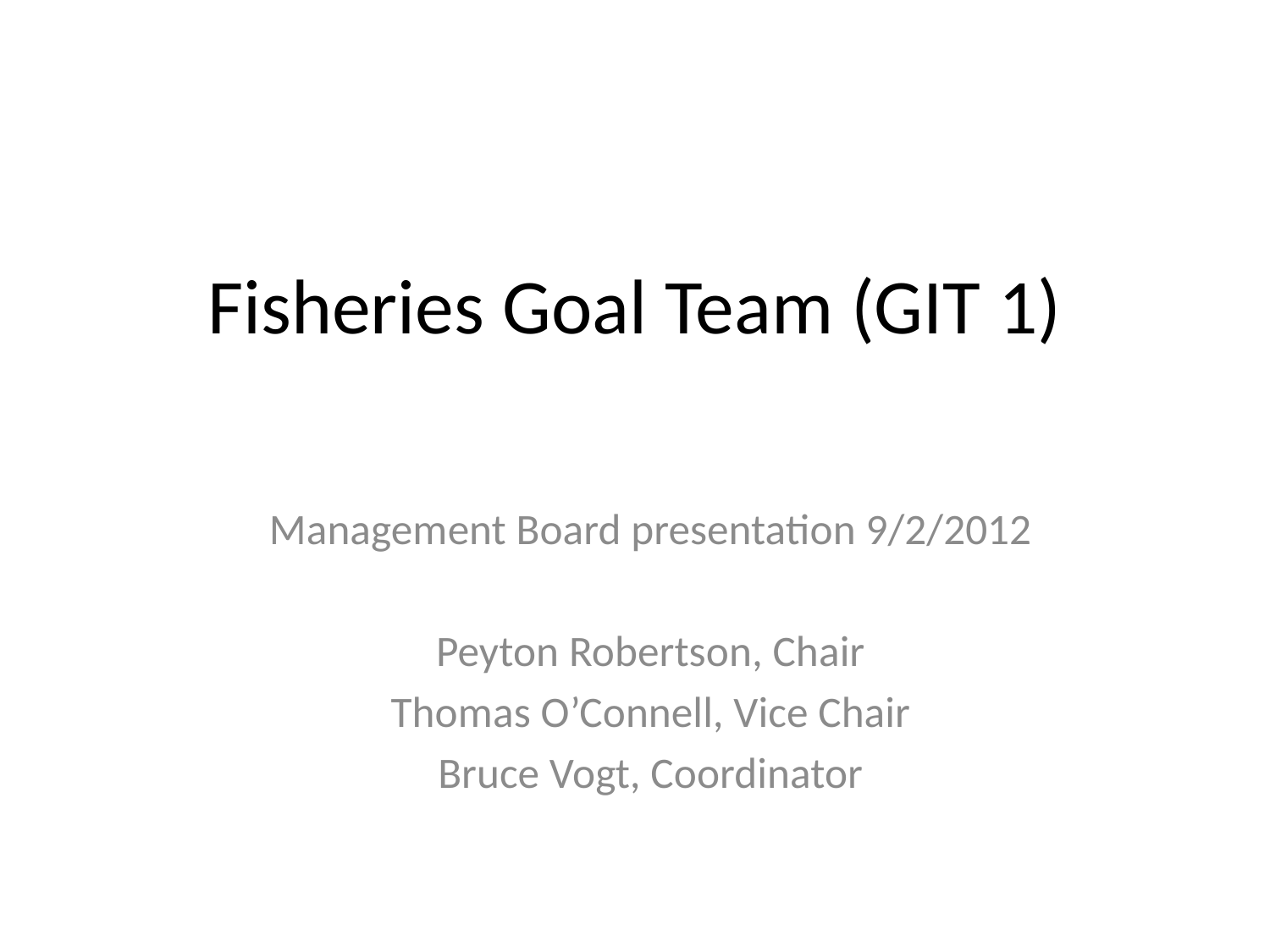

# Fisheries Goal Team (GIT 1)

Management Board presentation 9/2/2012

Peyton Robertson, Chair
Thomas O’Connell, Vice Chair
Bruce Vogt, Coordinator